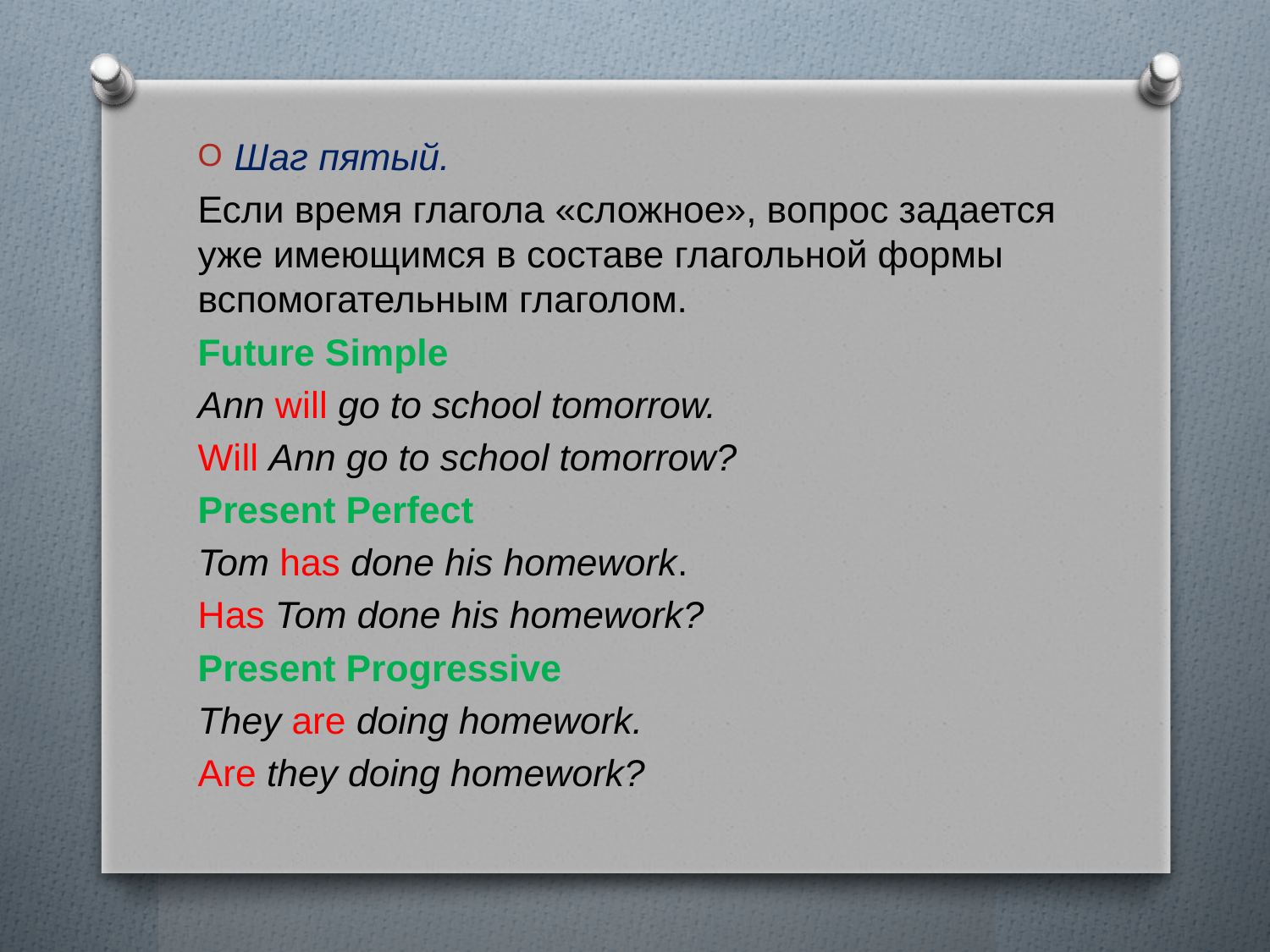

Шаг пятый.
Если время глагола «сложное», вопрос задается уже имеющимся в составе глагольной формы вспомогательным глаголом.
Future Simple
Ann will go to school tomorrow.
Will Ann go to school tomorrow?
Present Perfect
Tom has done his homework.
Has Tom done his homework?
Present Progressive
They are doing homework.
Are they doing homework?